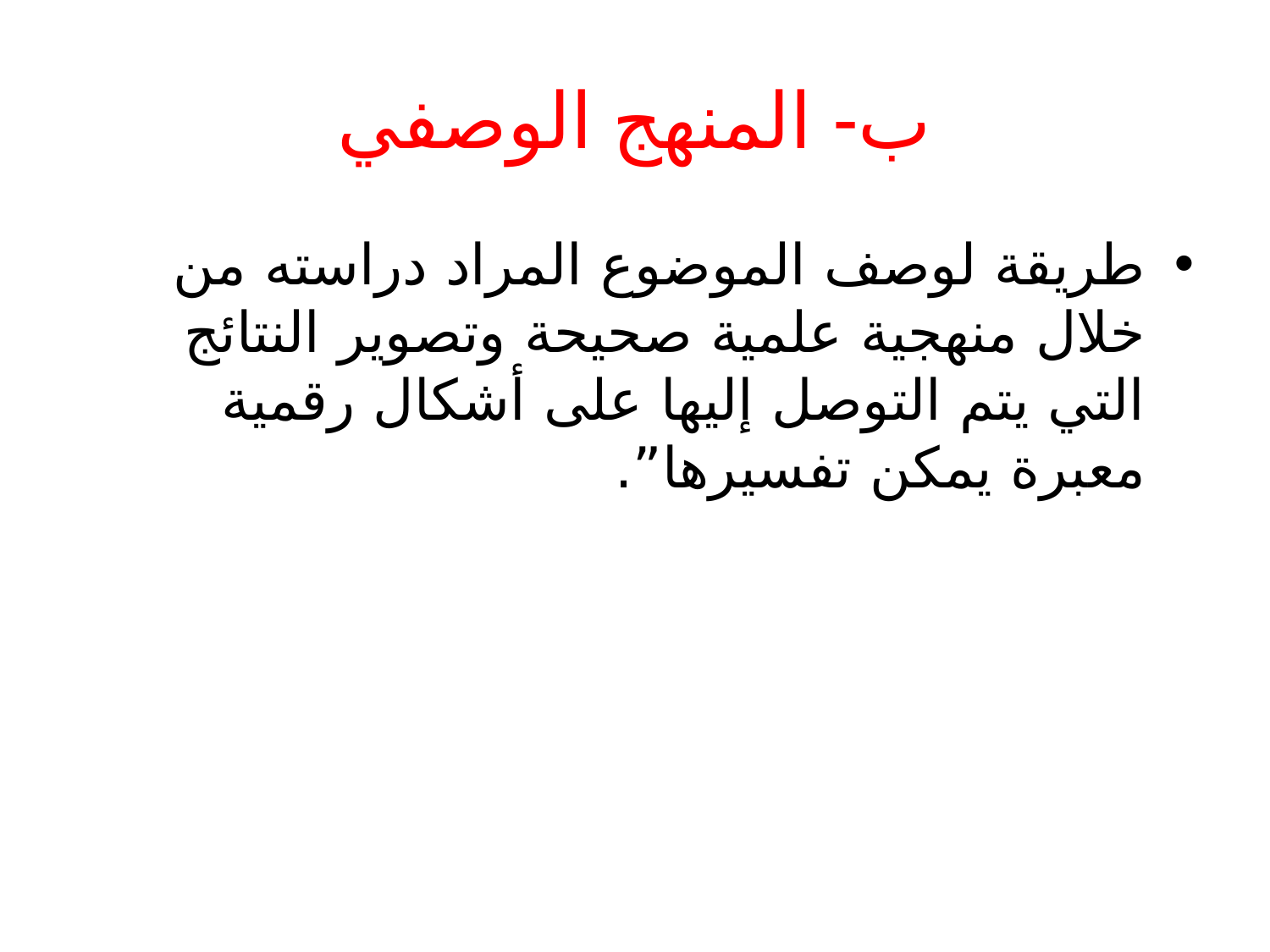

# ب- المنهج الوصفي
طريقة لوصف الموضوع المراد دراسته من خلال منهجية علمية صحيحة وتصوير النتائج التي يتم التوصل إليها على أشكال رقمية معبرة يمكن تفسيرها”.